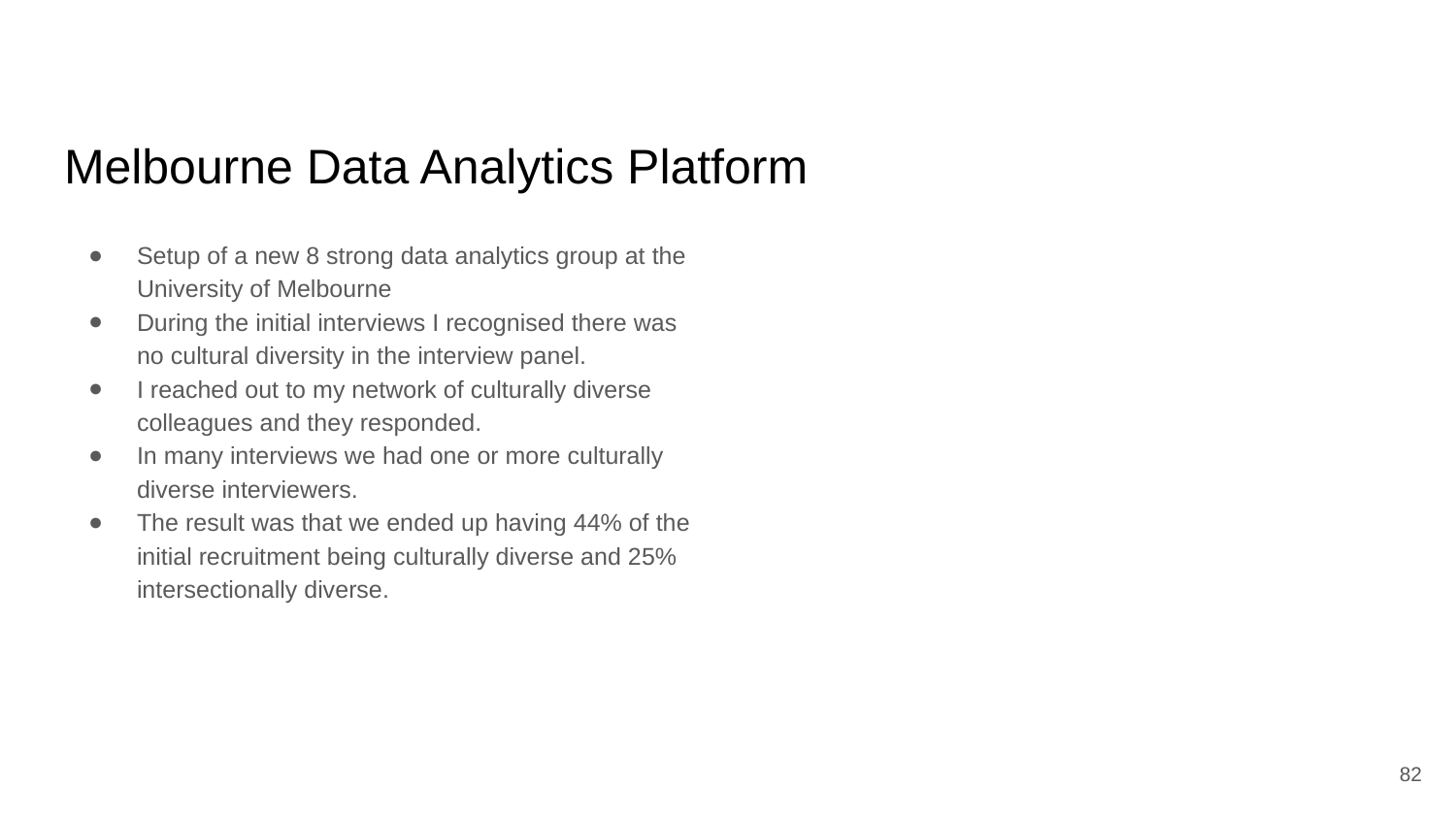

# Melbourne Data Analytics Platform
Setup of a new 8 strong data analytics group at the University of Melbourne
During the initial interviews I recognised there was no cultural diversity in the interview panel.
I reached out to my network of culturally diverse colleagues and they responded.
In many interviews we had one or more culturally diverse interviewers.
The result was that we ended up having 44% of the initial recruitment being culturally diverse and 25% intersectionally diverse.

82